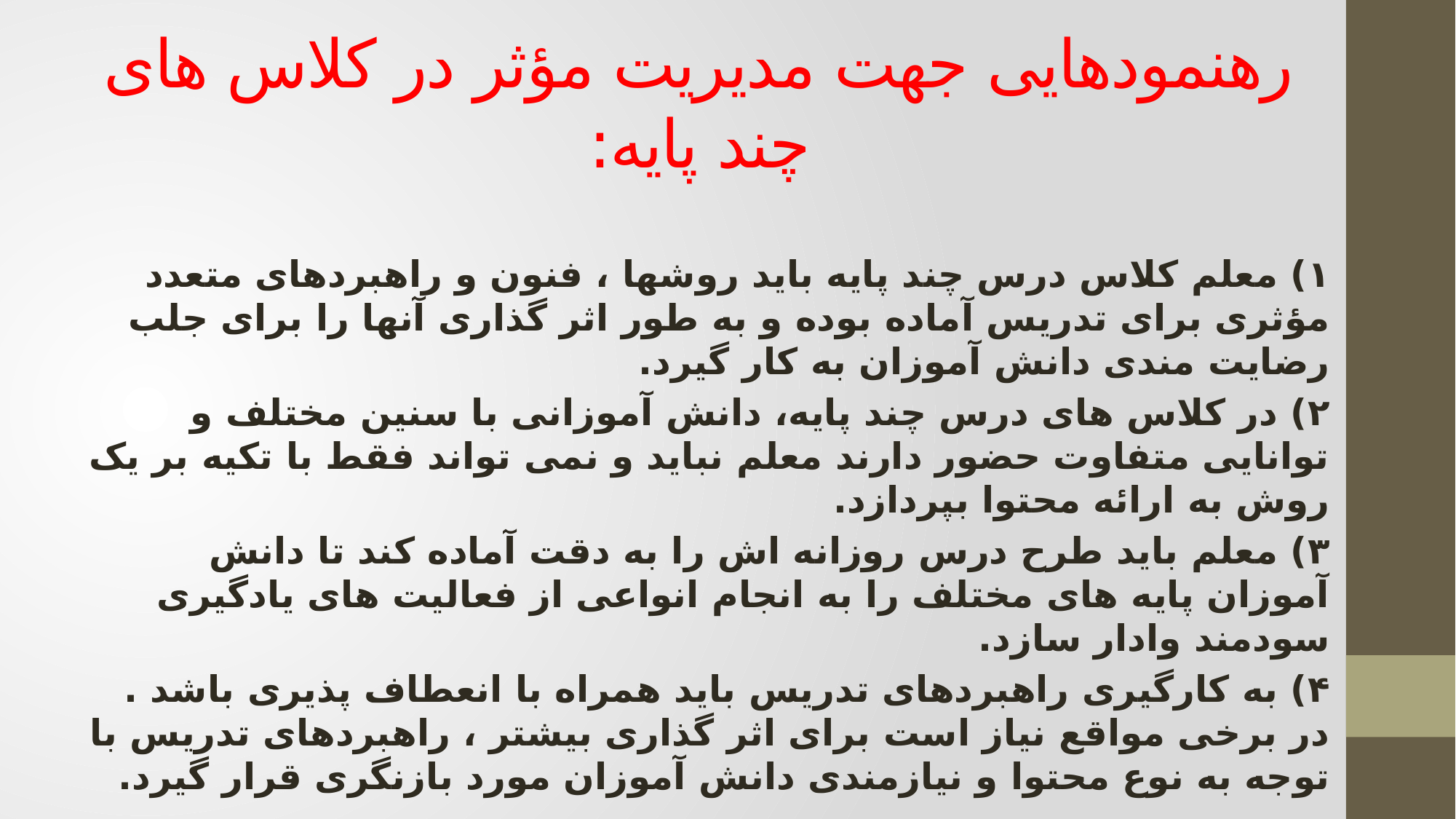

# رهنمودهایی جهت مدیریت مؤثر در کلاس های چند پایه:
۱) معلم کلاس درس چند پایه باید روشها ، فنون و راهبردهای متعدد مؤثری برای تدریس آماده بوده و به طور اثر گذاری آنها را برای جلب رضایت مندی دانش آموزان به کار گیرد.
۲) در کلاس های درس چند پایه، دانش آموزانی با سنین مختلف و توانایی متفاوت حضور دارند معلم نباید و نمی تواند فقط با تکیه بر یک روش به ارائه محتوا بپردازد.
۳) معلم باید طرح درس روزانه اش را به دقت آماده کند تا دانش آموزان پایه های مختلف را به انجام انواعی از فعالیت های یادگیری سودمند وادار سازد.
۴) به کارگیری راهبردهای تدریس باید همراه با انعطاف پذیری باشد . در برخی مواقع نیاز است برای اثر گذاری بیشتر ، راهبردهای تدریس با توجه به نوع محتوا و نیازمندی دانش آموزان مورد بازنگری قرار گیرد.